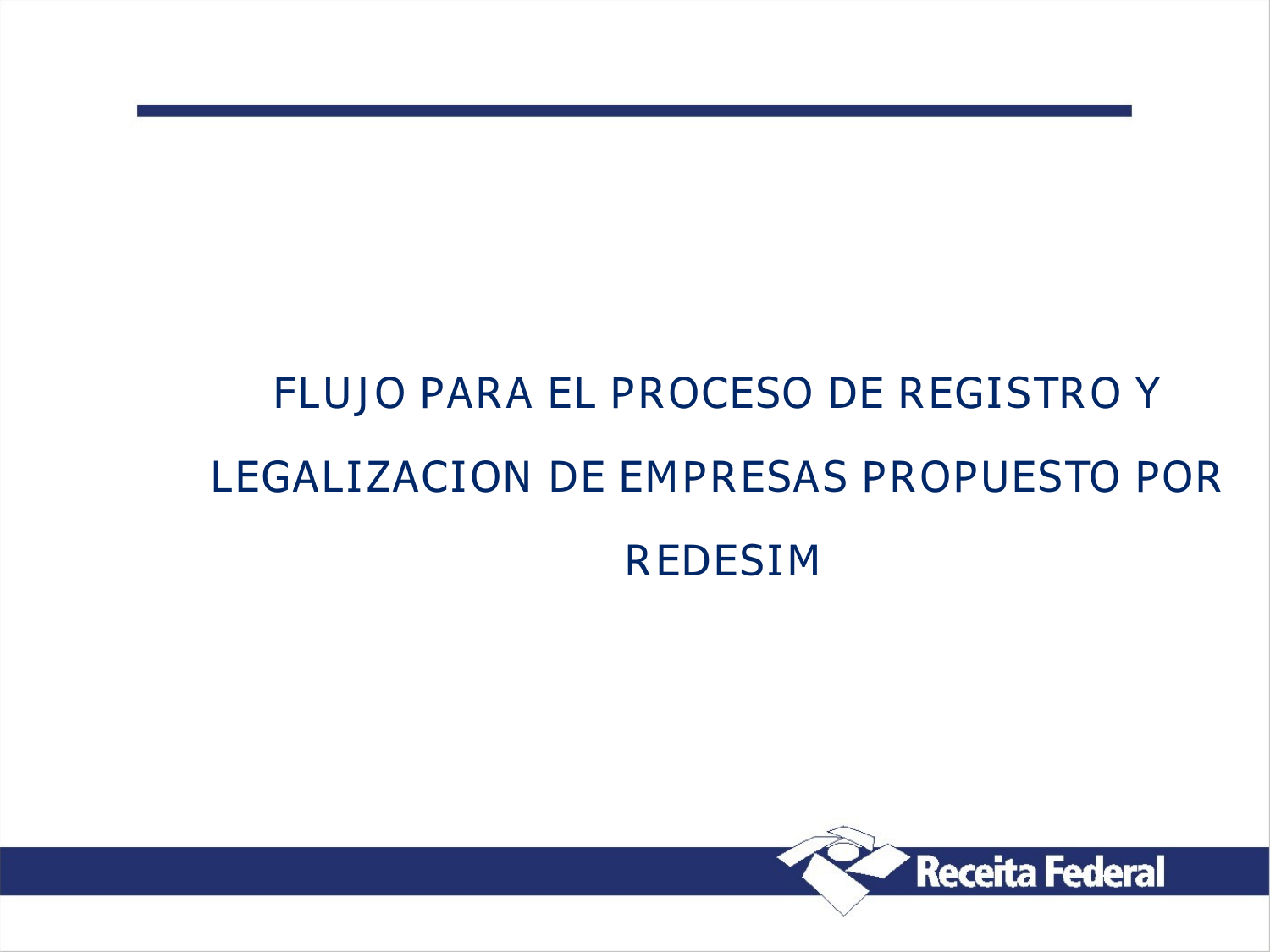

FLUJO PARA EL PROCESO DE REGISTRO Y
LEGALIZACION DE EMPRESAS PROPUESTO POR
 REDESIM